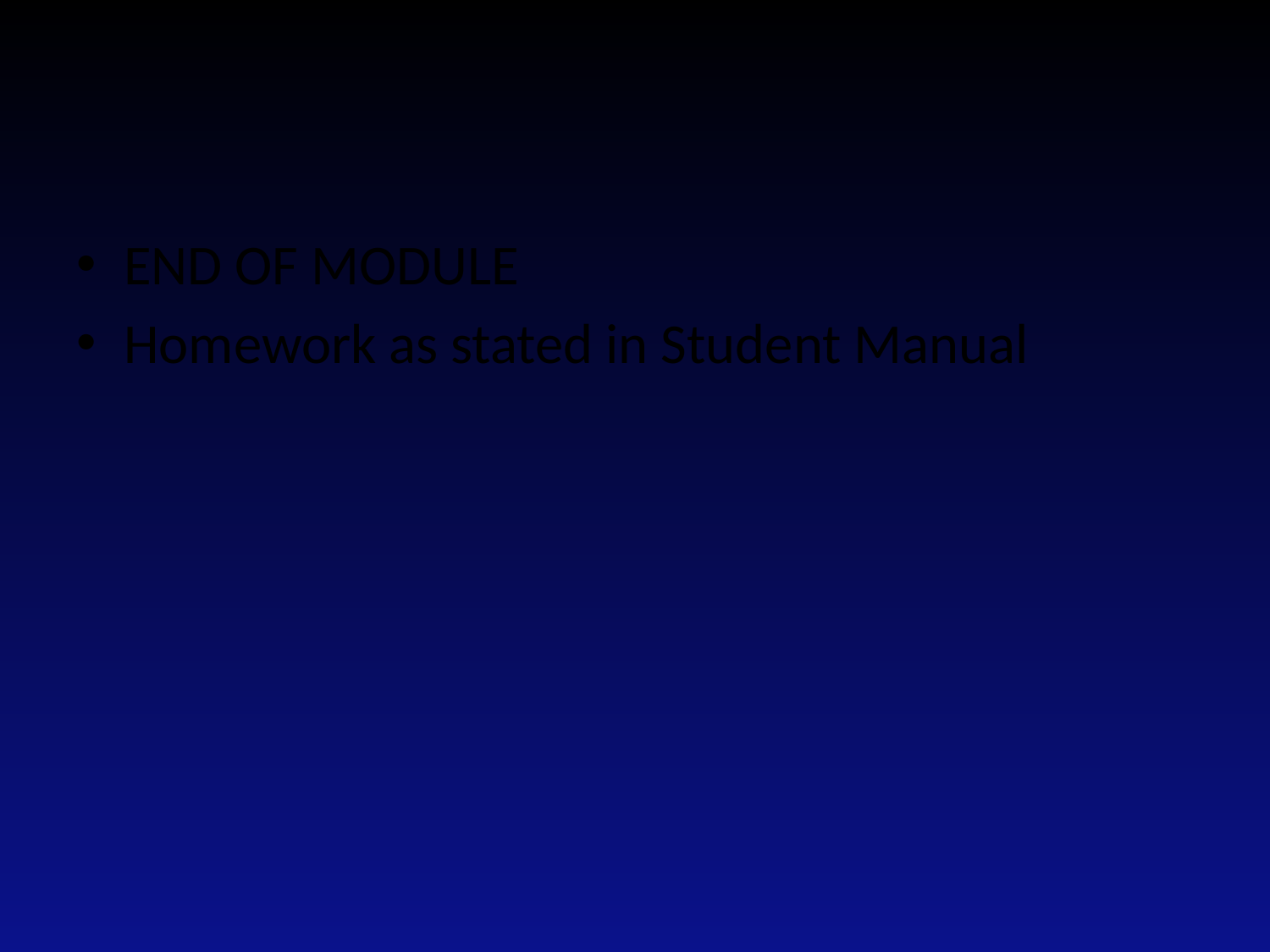

#
END OF MODULE
Homework as stated in Student Manual